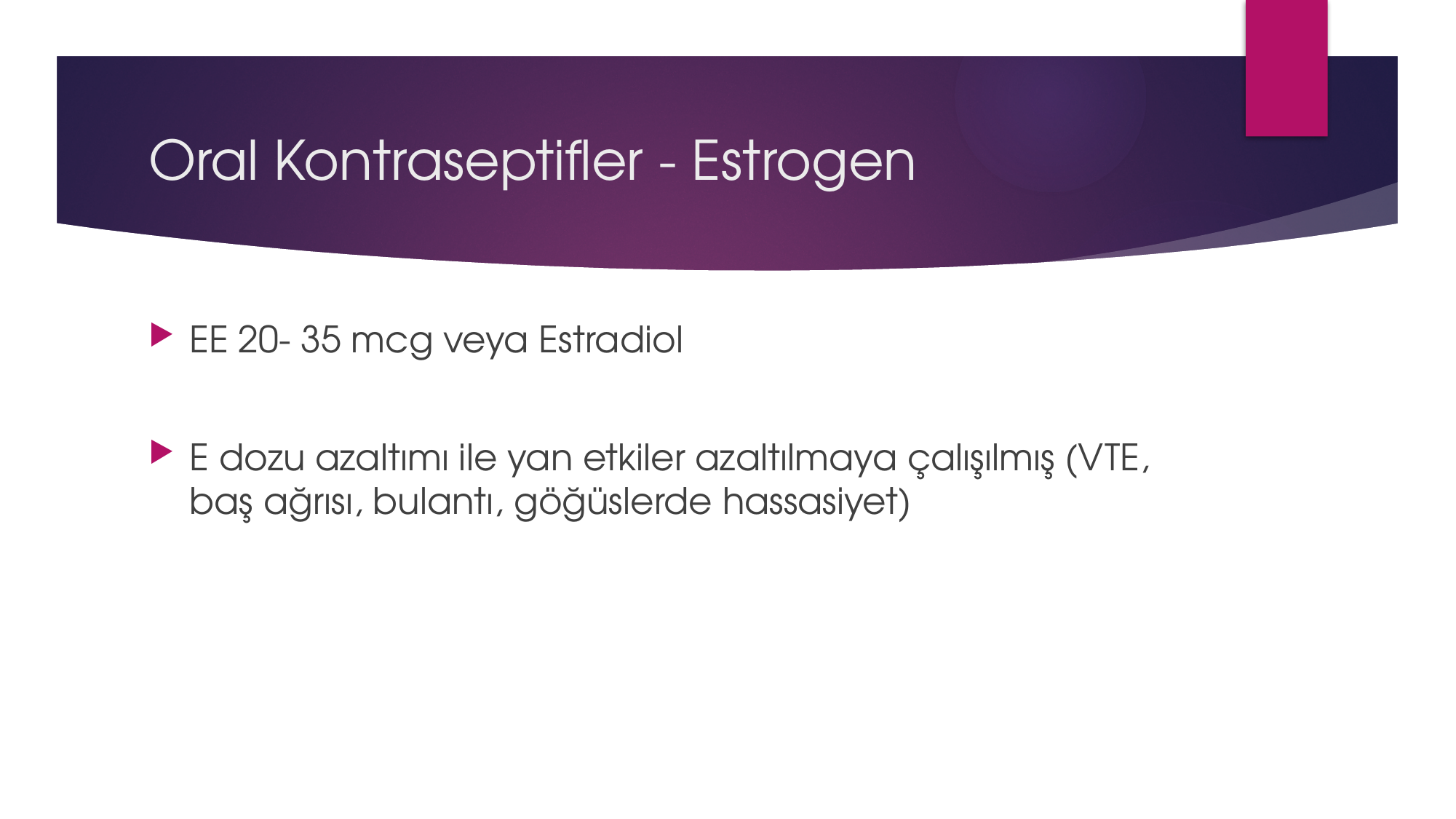

# Oral Kontraseptifler - Estrogen
EE 20- 35 mcg veya Estradiol

E dozu azaltımı ile yan etkiler azaltılmaya çalışılmış (VTE, baş ağrısı, bulantı, göğüslerde hassasiyet)